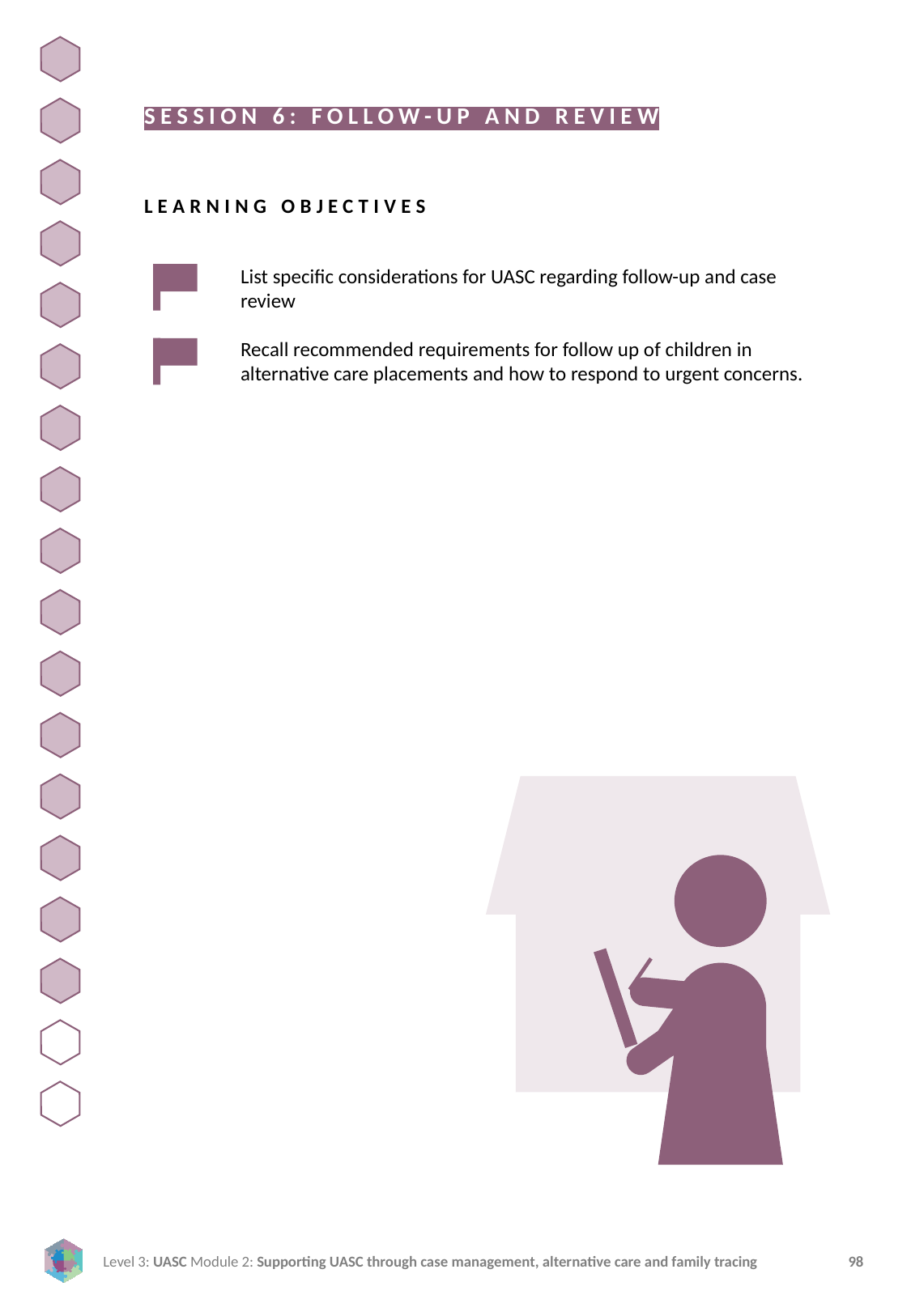

SESSION 6: FOLLOW-UP AND REVIEW

LEARNING OBJECTIVES

List specific considerations for UASC regarding follow-up and case review

Recall recommended requirements for follow up of children in alternative care placements and how to respond to urgent concerns.